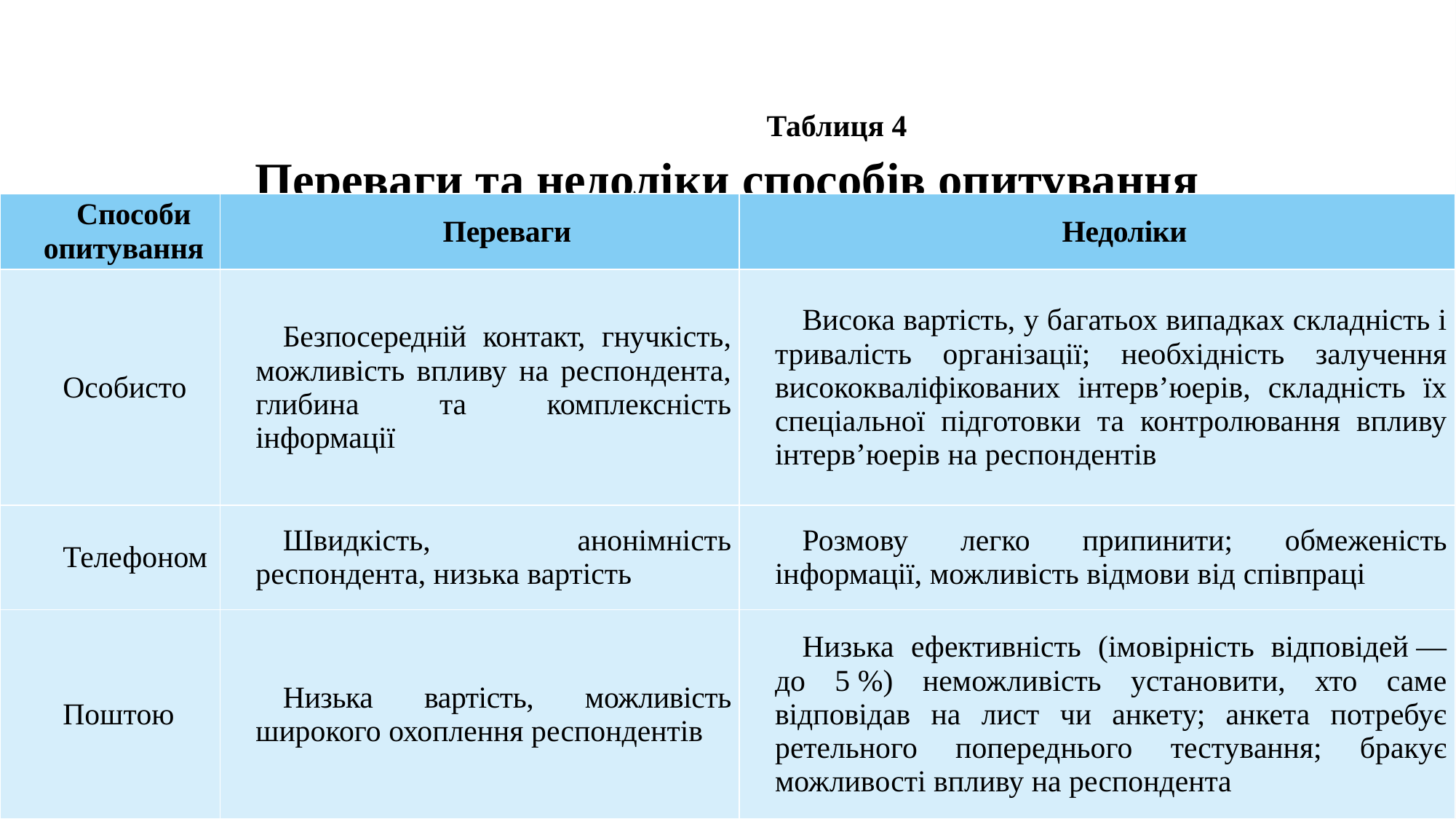

# Таблиця 4 Переваги та недоліки способів опитування
| Способи опитування | Переваги | Недоліки |
| --- | --- | --- |
| Особисто | Безпосередній контакт, гнуч­кість, можливість впливу на респондента, глибина та комплексність інформації | Висока вартість, у багатьох випадках складність і тривалість організації; необхідність залучення висококваліфікованих інтерв’юерів, складність їх спеціальної підготовки та контролювання впливу інтерв’юерів на респондентів |
| Телефоном | Швидкість, анонімність респондента, низька вартість | Розмову легко припинити; обмеженість інформації, можливість відмови від співпраці |
| Поштою | Низька вартість, можливість широкого охоплення респондентів | Низька ефективність (імовірність відповідей — до 5 %) неможливість установити, хто саме відповідав на лист чи анкету; анкета потребує ретельного попереднього тестування; бракує можливості впливу на респондента |